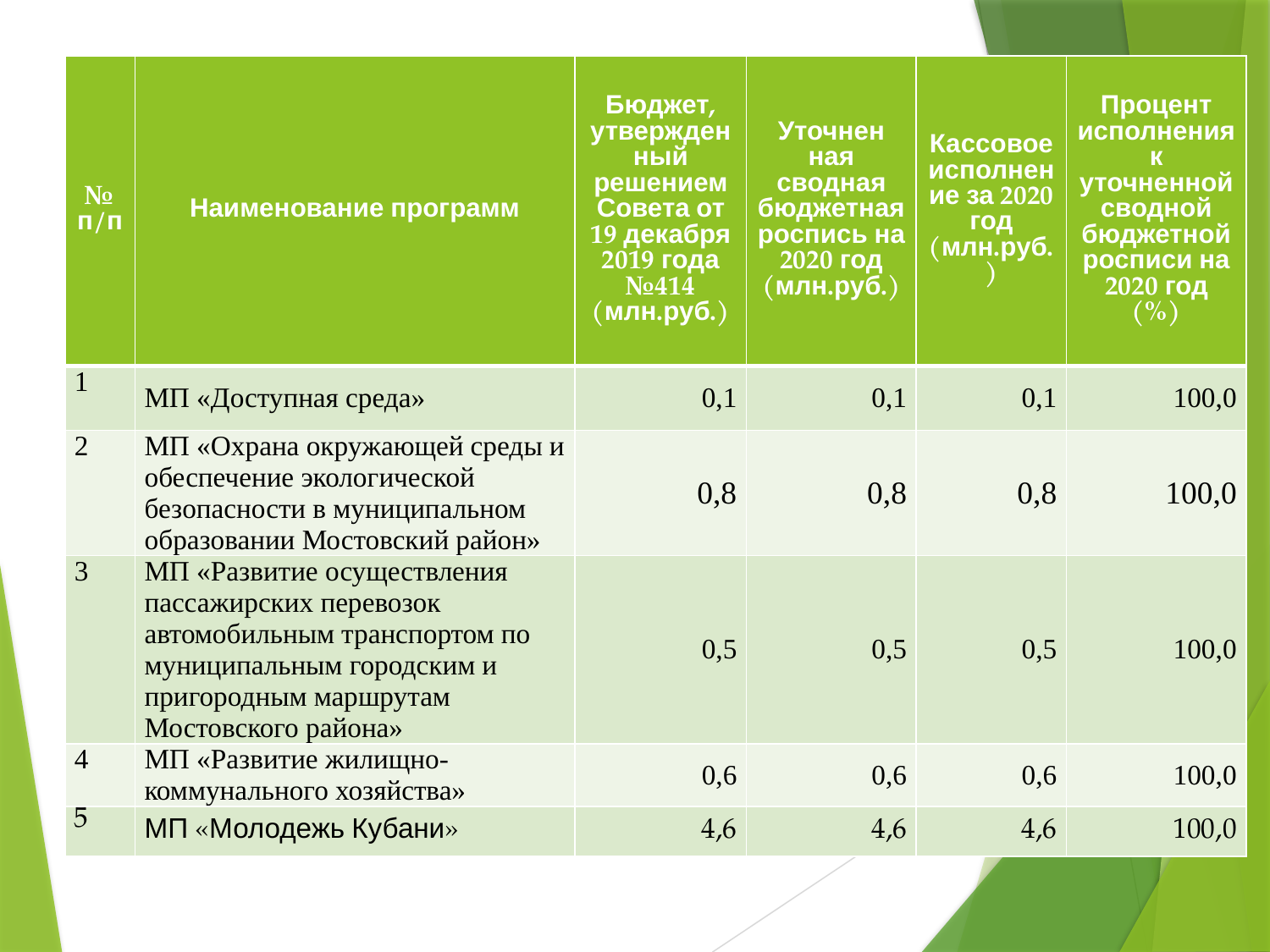

| № п/п | Наименование программ | Бюджет, утвержден ный решением Совета от 19 декабря 2019 года №414 (млн.руб.) | Уточнен ная сводная бюджетная роспись на 2020 год (млн.руб.) | Кассовое исполнение за 2020 год (млн.руб.) | Процент исполнения к уточненной сводной бюджетной росписи на 2020 год (%) |
| --- | --- | --- | --- | --- | --- |
| 1 | МП «Доступная среда» | 0,1 | 0,1 | 0,1 | 100,0 |
| 2 | МП «Охрана окружающей среды и обеспечение экологической безопасности в муниципальном образовании Мостовский район» | 0,8 | 0,8 | 0,8 | 100,0 |
| 3 | МП «Развитие осуществления пассажирских перевозок автомобильным транспортом по муниципальным городским и пригородным маршрутам Мостовского района» | 0,5 | 0,5 | 0,5 | 100,0 |
| 4 | МП «Развитие жилищно-коммунального хозяйства» | 0,6 | 0,6 | 0,6 | 100,0 |
| 5 | МП «Молодежь Кубани» | 4,6 | 4,6 | 4,6 | 100,0 |